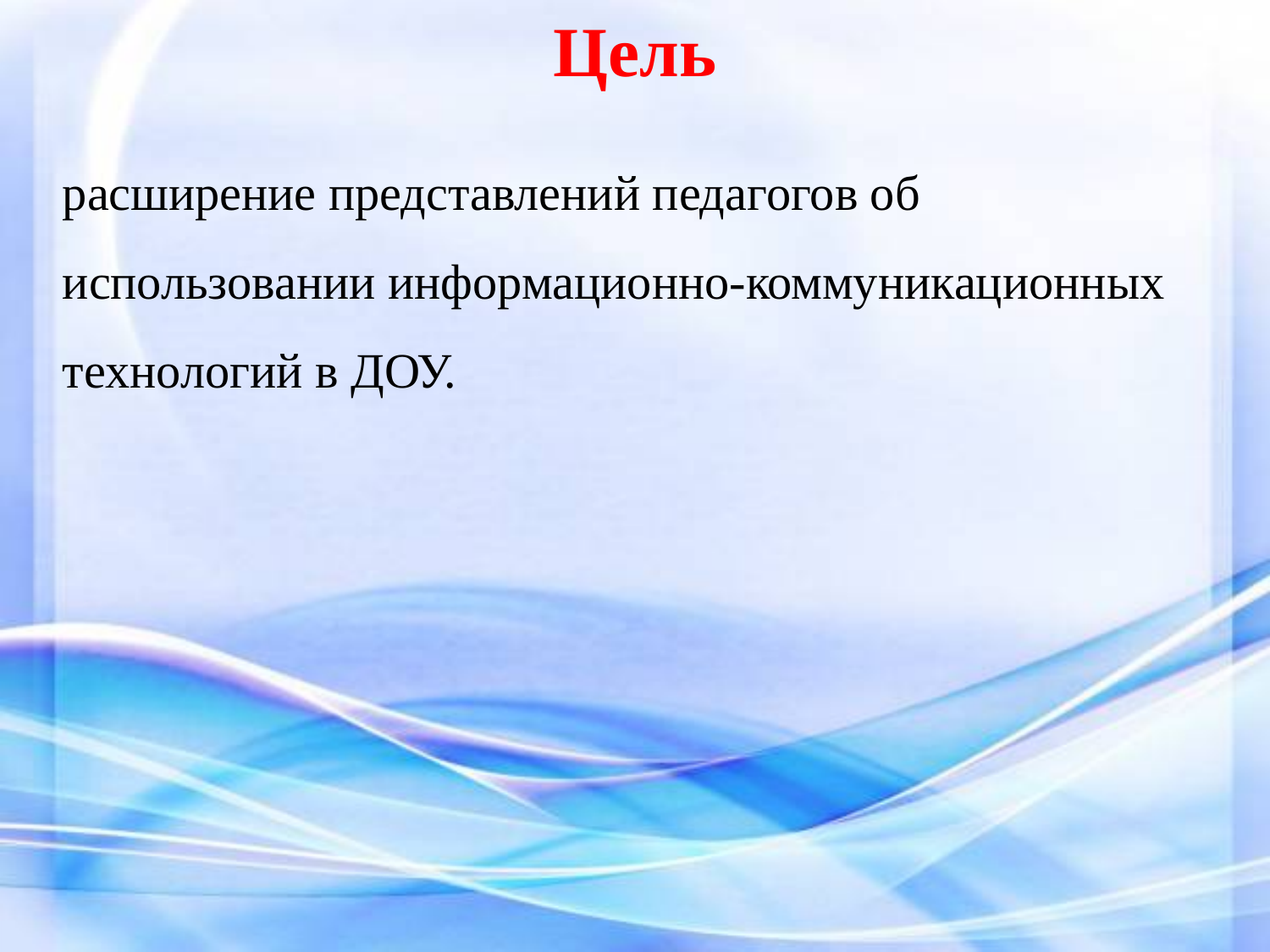

Цель
#
расширение представлений педагогов об         использовании информационно-коммуникационных технологий в ДОУ.